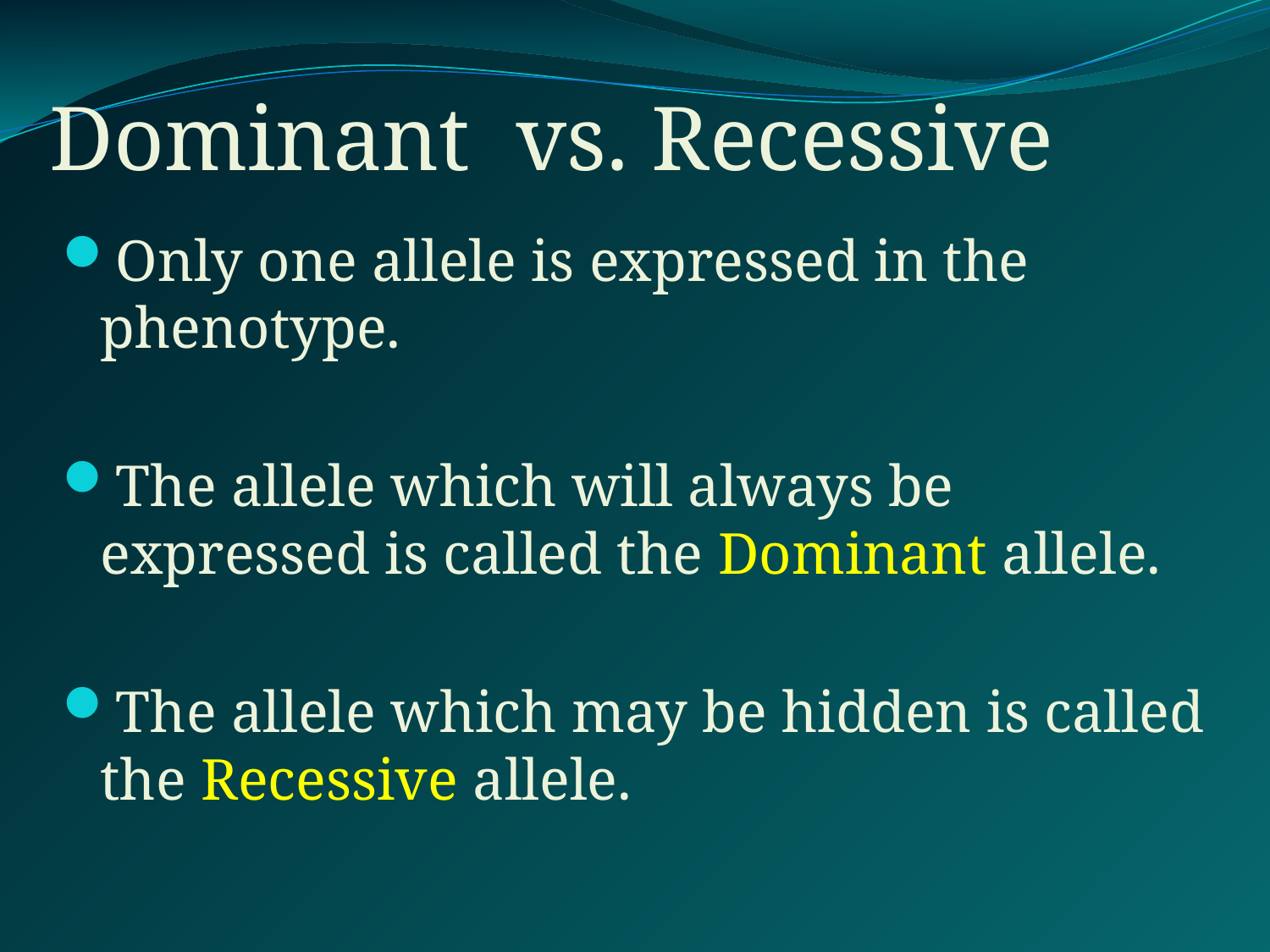

# Dominant  vs. Recessive
Only one allele is expressed in the phenotype.

The allele which will always be expressed is called the Dominant allele.

The allele which may be hidden is called the Recessive allele.